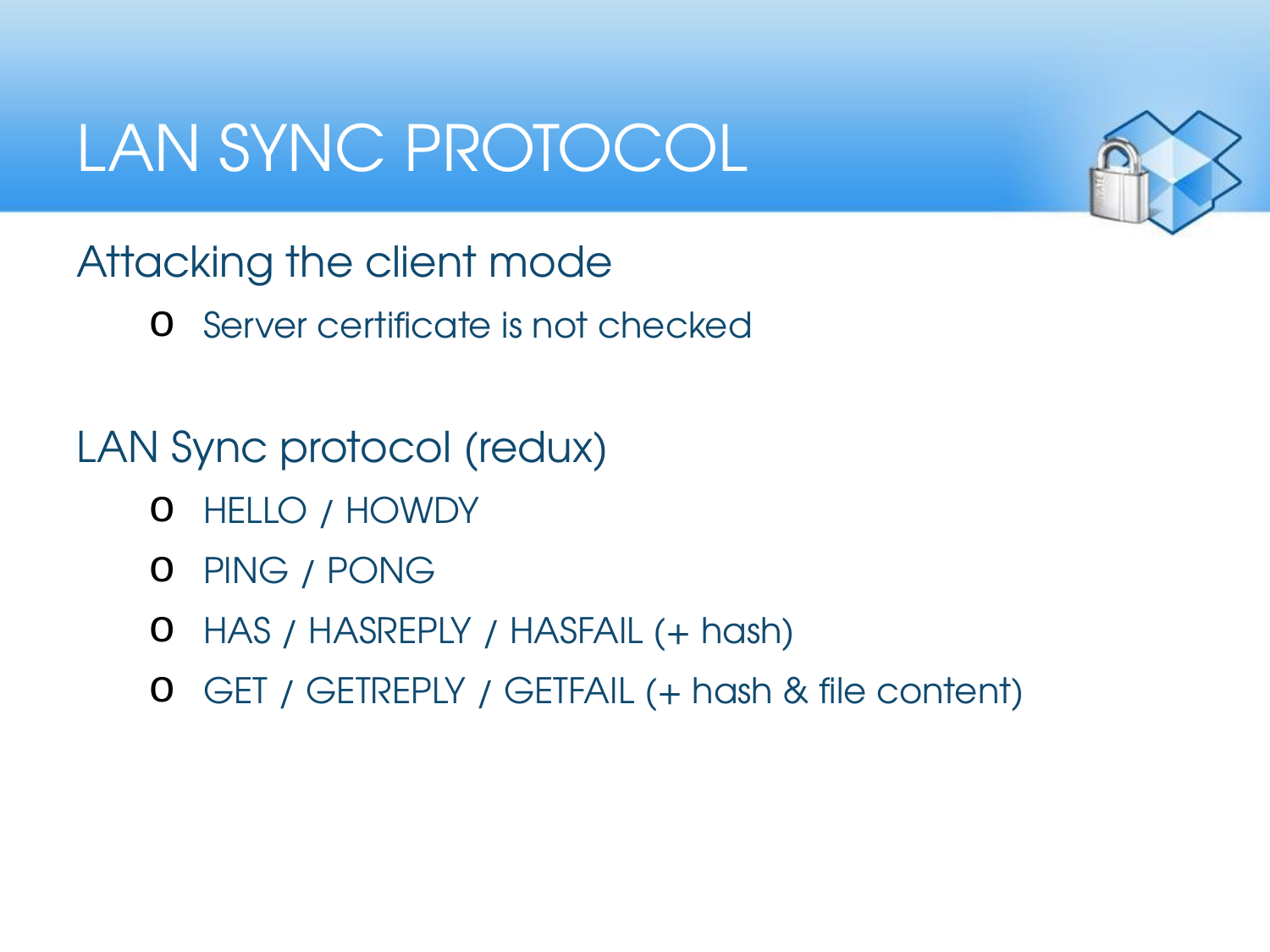

# LAN Sync protOcol
Attacking the client mode
Server certificate is not checked

LAN Sync protocol (redux)
HELLO / HOWDY
PING / PONG
HAS / HASREPLY / HASFAIL (+ hash)
GET / GETREPLY / GETFAIL (+ hash & file content)